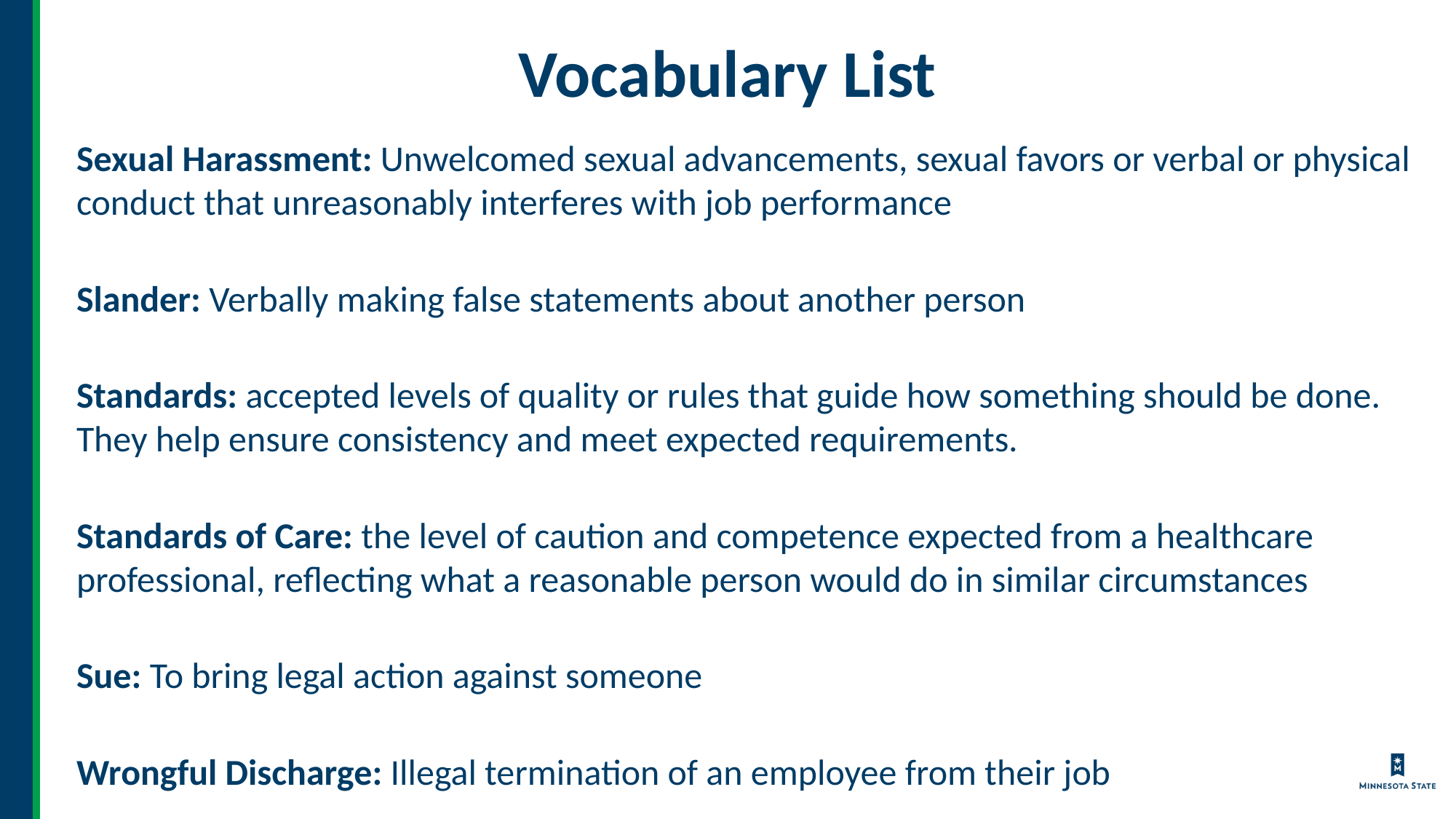

# Vocabulary List
Sexual Harassment: Unwelcomed sexual advancements, sexual favors or verbal or physical conduct that unreasonably interferes with job performance

Slander: Verbally making false statements about another person

Standards: accepted levels of quality or rules that guide how something should be done. They help ensure consistency and meet expected requirements.

Standards of Care: the level of caution and competence expected from a healthcare professional, reflecting what a reasonable person would do in similar circumstances

Sue: To bring legal action against someone

Wrongful Discharge: Illegal termination of an employee from their job